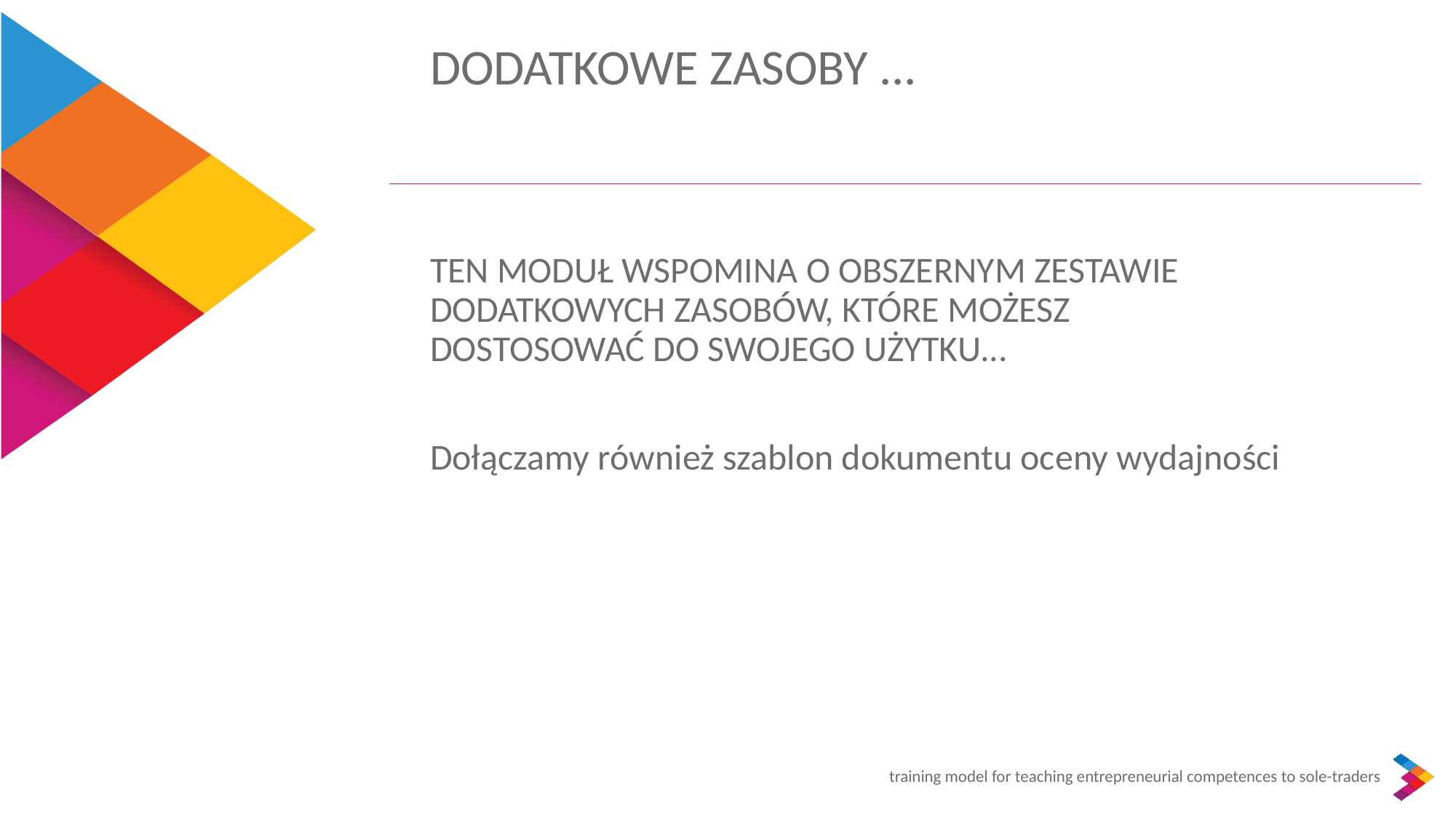

DODATKOWE ZASOBY ...

TEN MODUŁ WSPOMINA O OBSZERNYM ZESTAWIE DODATKOWYCH ZASOBÓW, KTÓRE MOŻESZ DOSTOSOWAĆ DO SWOJEGO UŻYTKU...

Dołączamy również szablon dokumentu oceny wydajności